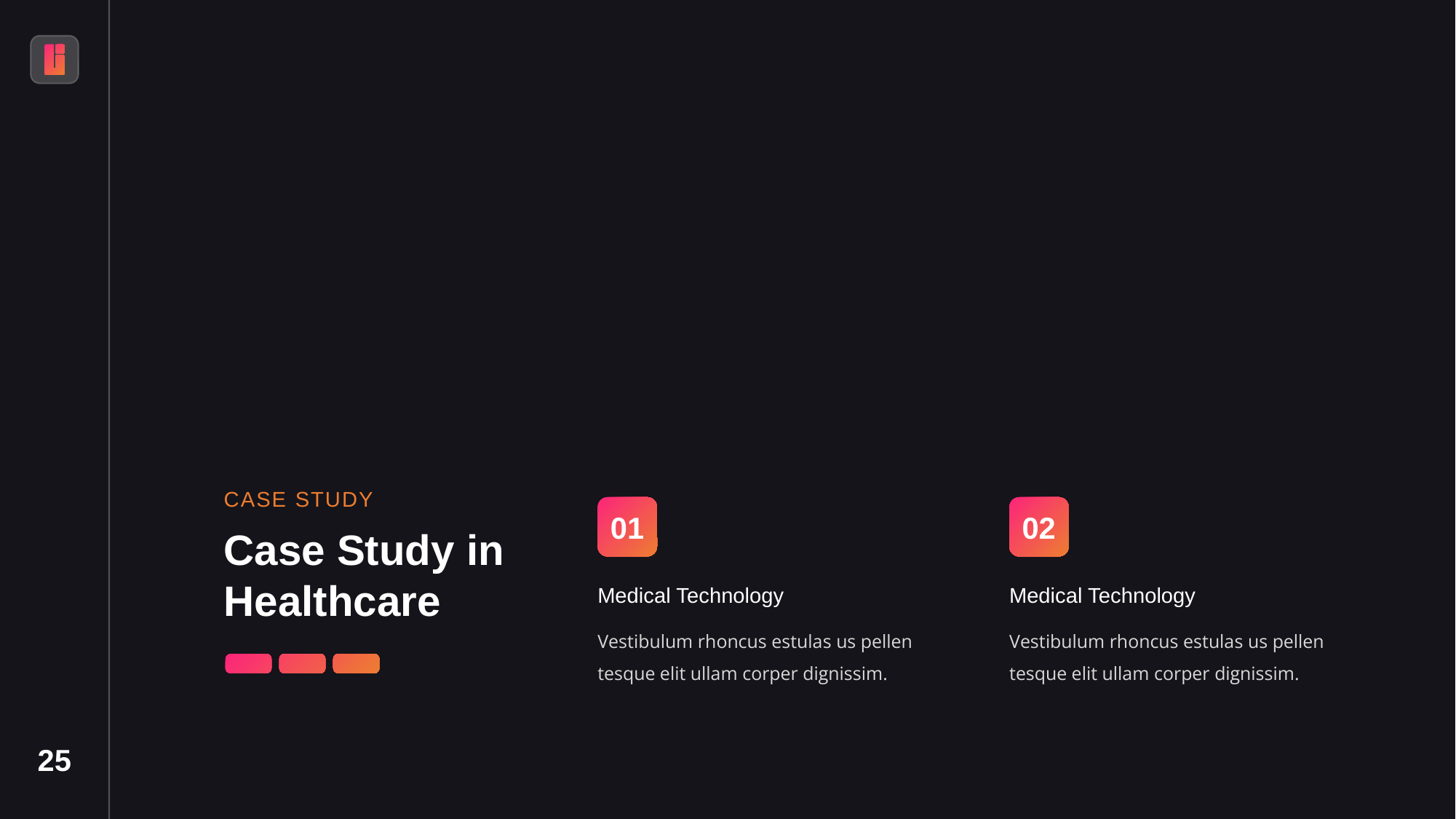

CASE STUDY
Case Study in Healthcare

01

02
Medical Technology
Medical Technology
Vestibulum rhoncus estulas us pellen tesque elit ullam corper dignissim.
Vestibulum rhoncus estulas us pellen tesque elit ullam corper dignissim.